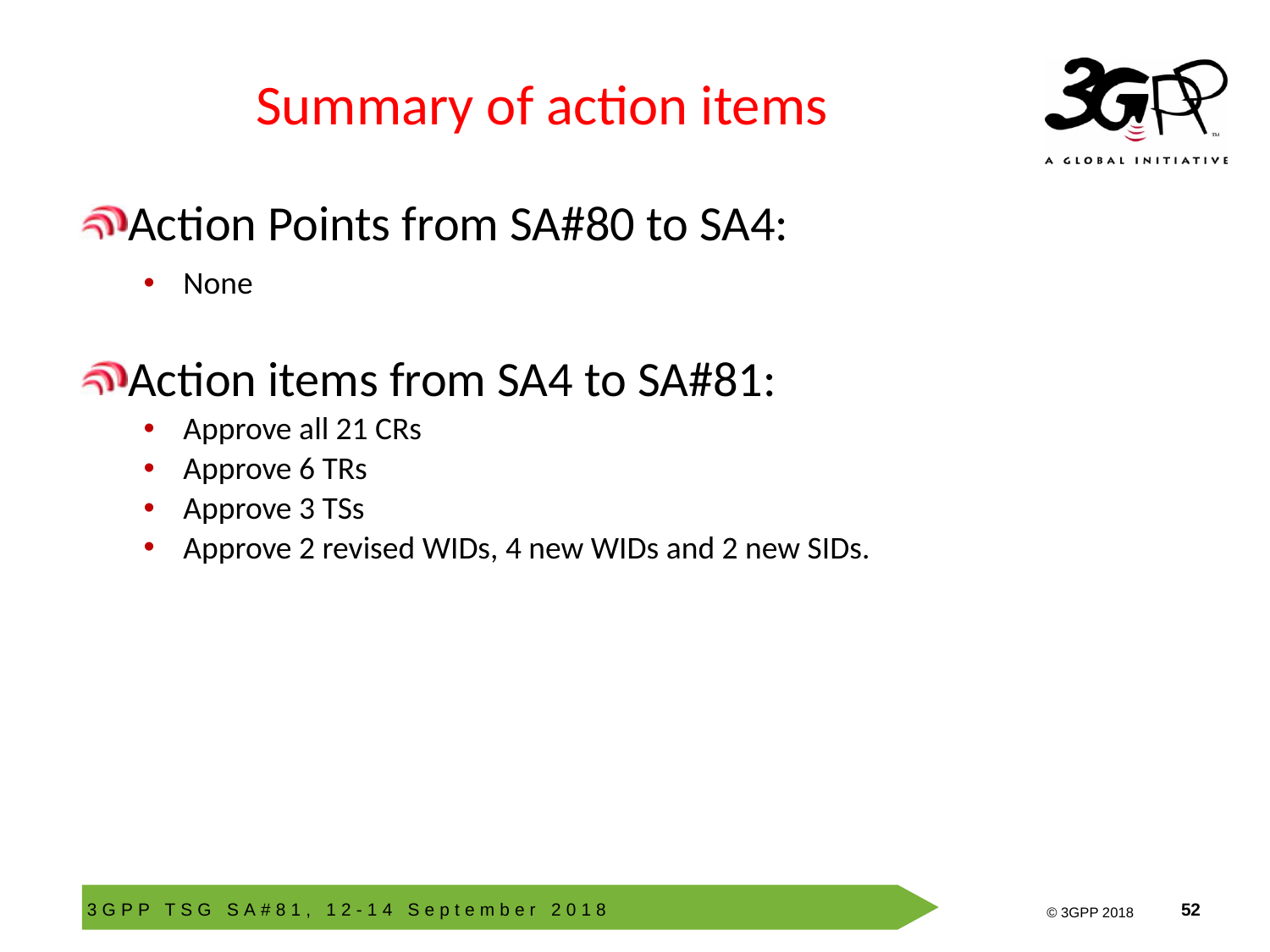

# Summary of action items
Action Points from SA#80 to SA4:
None
Action items from SA4 to SA#81:
Approve all 21 CRs
Approve 6 TRs
Approve 3 TSs
Approve 2 revised WIDs, 4 new WIDs and 2 new SIDs.